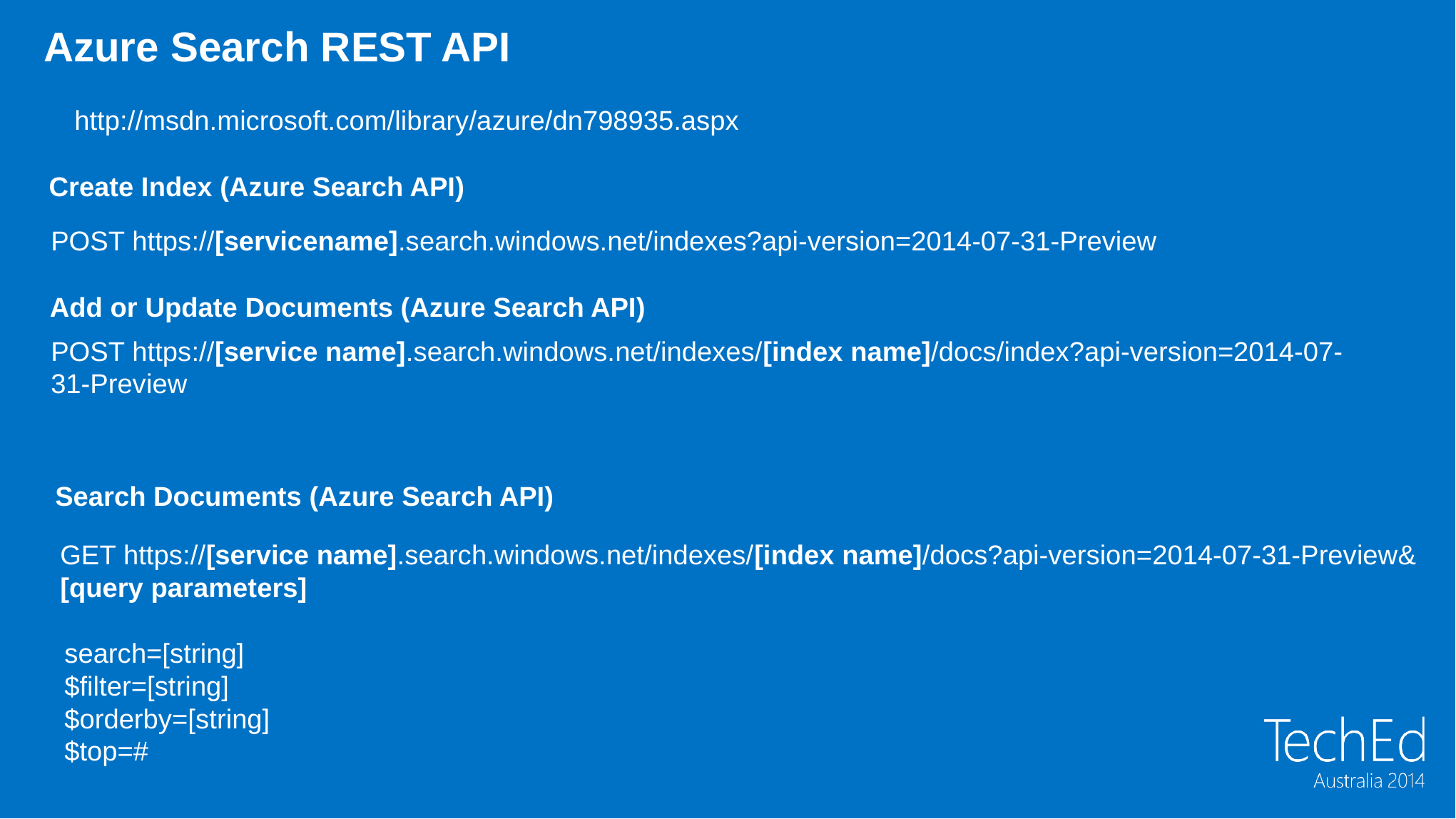

Azure Search REST API
http://msdn.microsoft.com/library/azure/dn798935.aspx
Create Index (Azure Search API)
POST https://[servicename].search.windows.net/indexes?api-version=2014-07-31-Preview
Add or Update Documents (Azure Search API)
POST https://[service name].search.windows.net/indexes/[index name]/docs/index?api-version=2014-07-31-Preview

Search Documents (Azure Search API)
GET https://[service name].search.windows.net/indexes/[index name]/docs?api-version=2014-07-31-Preview& [query parameters]
search=[string]
$filter=[string]
$orderby=[string]
$top=#